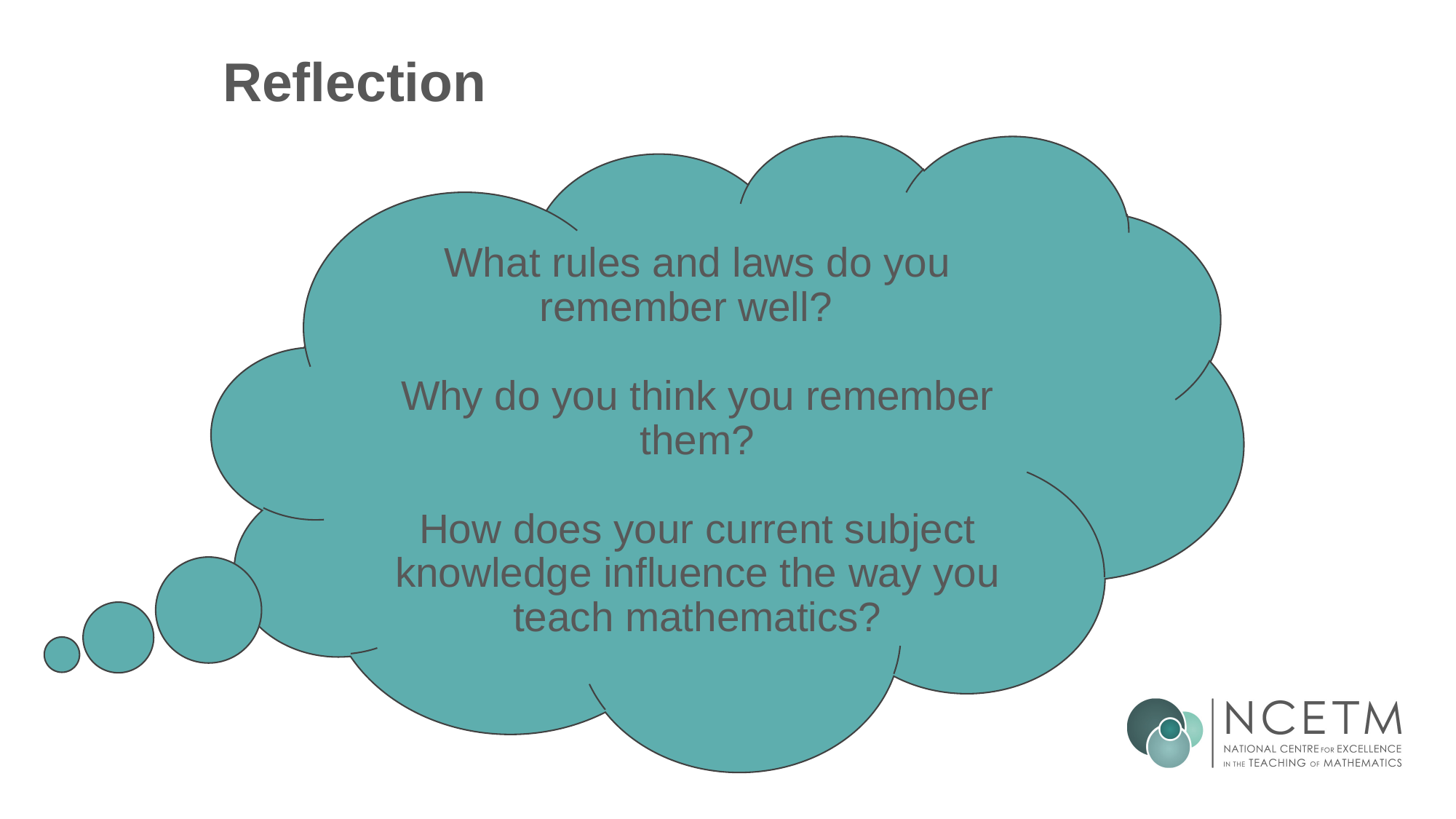

# Reflection

What rules and laws do you remember well?

Why do you think you remember them?

How does your current subject knowledge influence the way you teach mathematics?